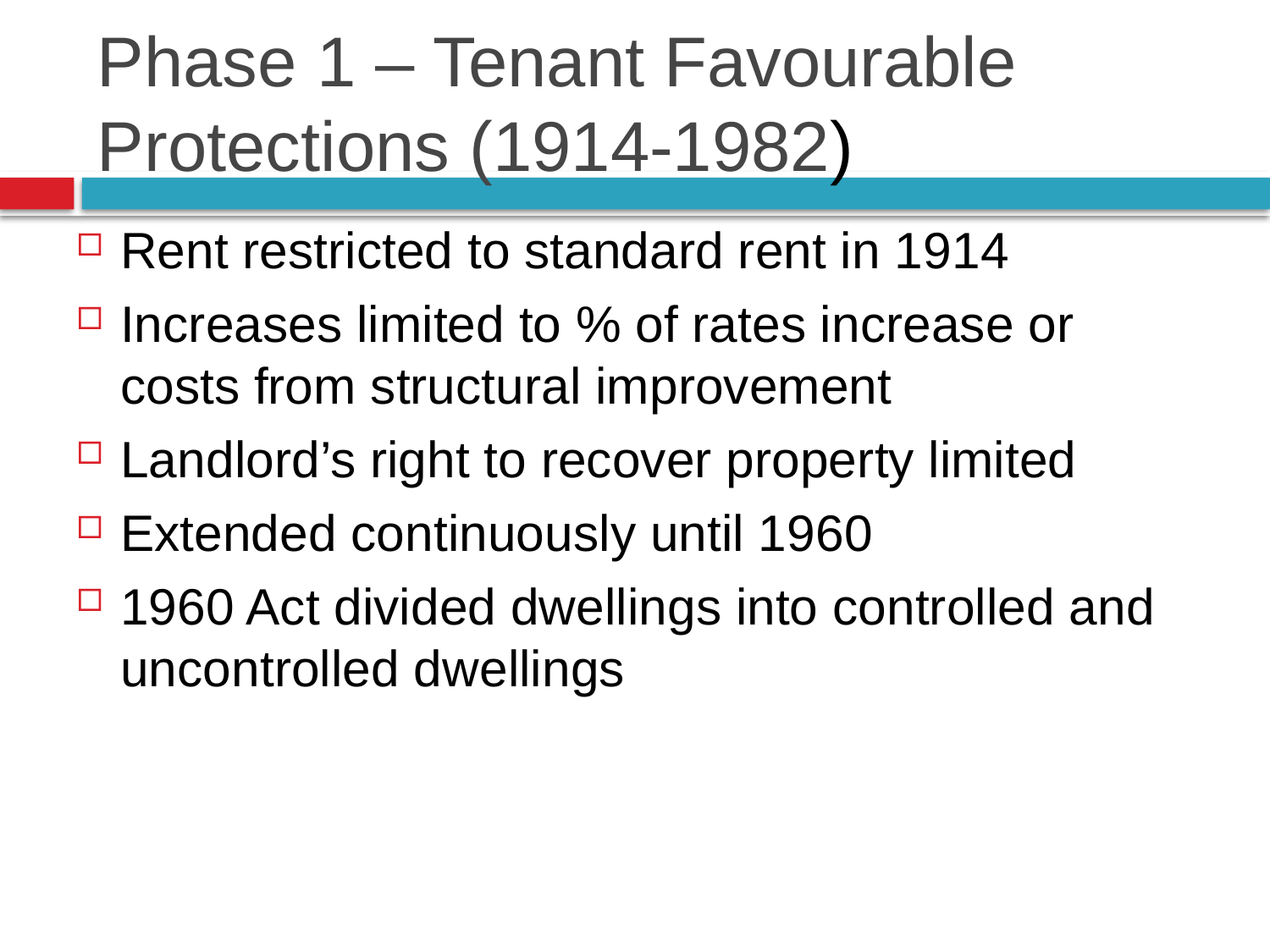

# Phase 1 – Tenant Favourable Protections (1914-1982)
Rent restricted to standard rent in 1914
Increases limited to % of rates increase or costs from structural improvement
Landlord’s right to recover property limited
Extended continuously until 1960
1960 Act divided dwellings into controlled and uncontrolled dwellings